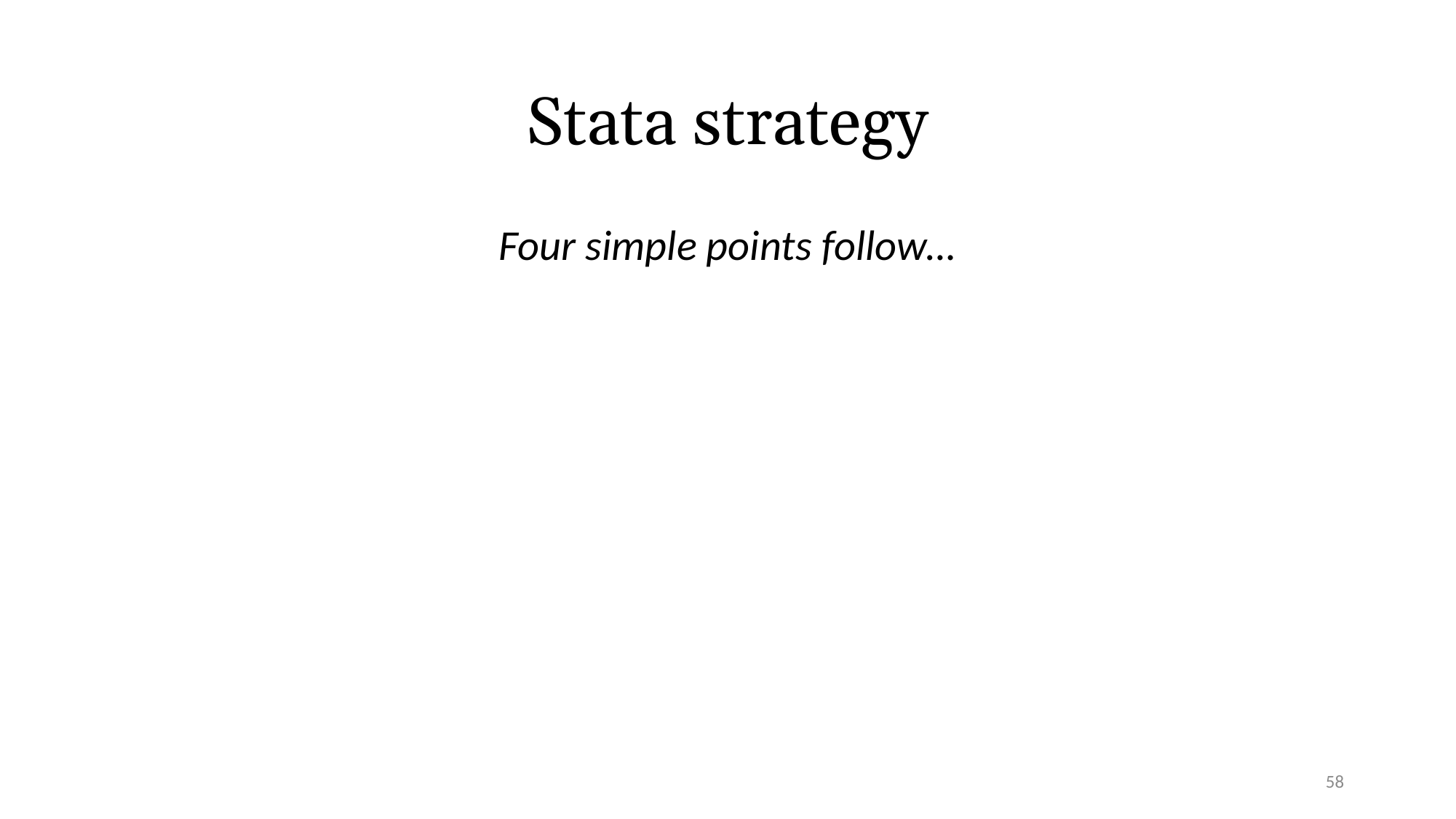

# Stata strategy
Four simple points follow…
58